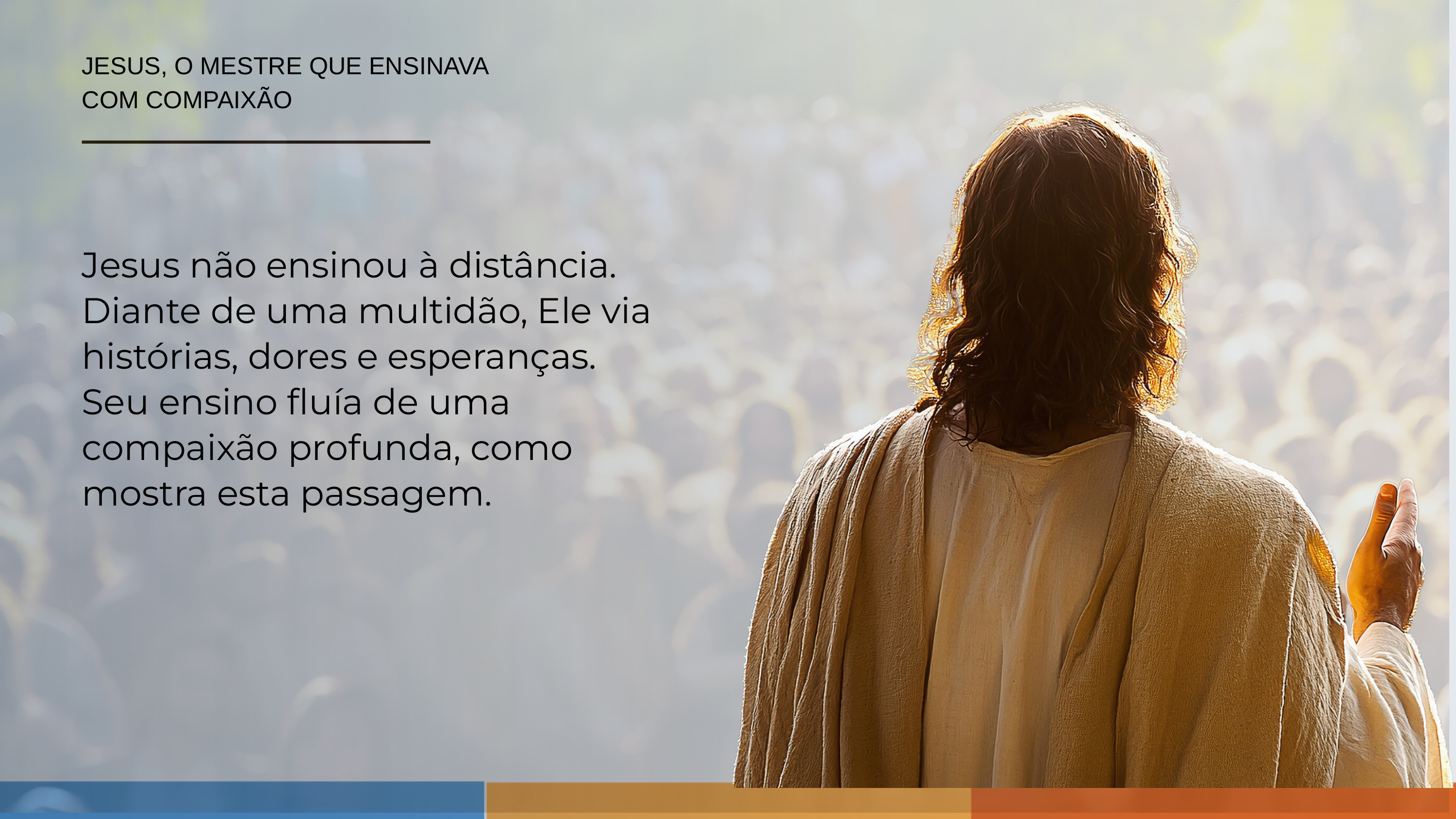

JESUS, O MESTRE QUE ENSINAVA
COM COMPAIXÃO

Jesus não ensinou à distância. Diante de uma multidão, Ele via histórias, dores e esperanças. Seu ensino fluía de uma compaixão profunda, como mostra esta passagem.